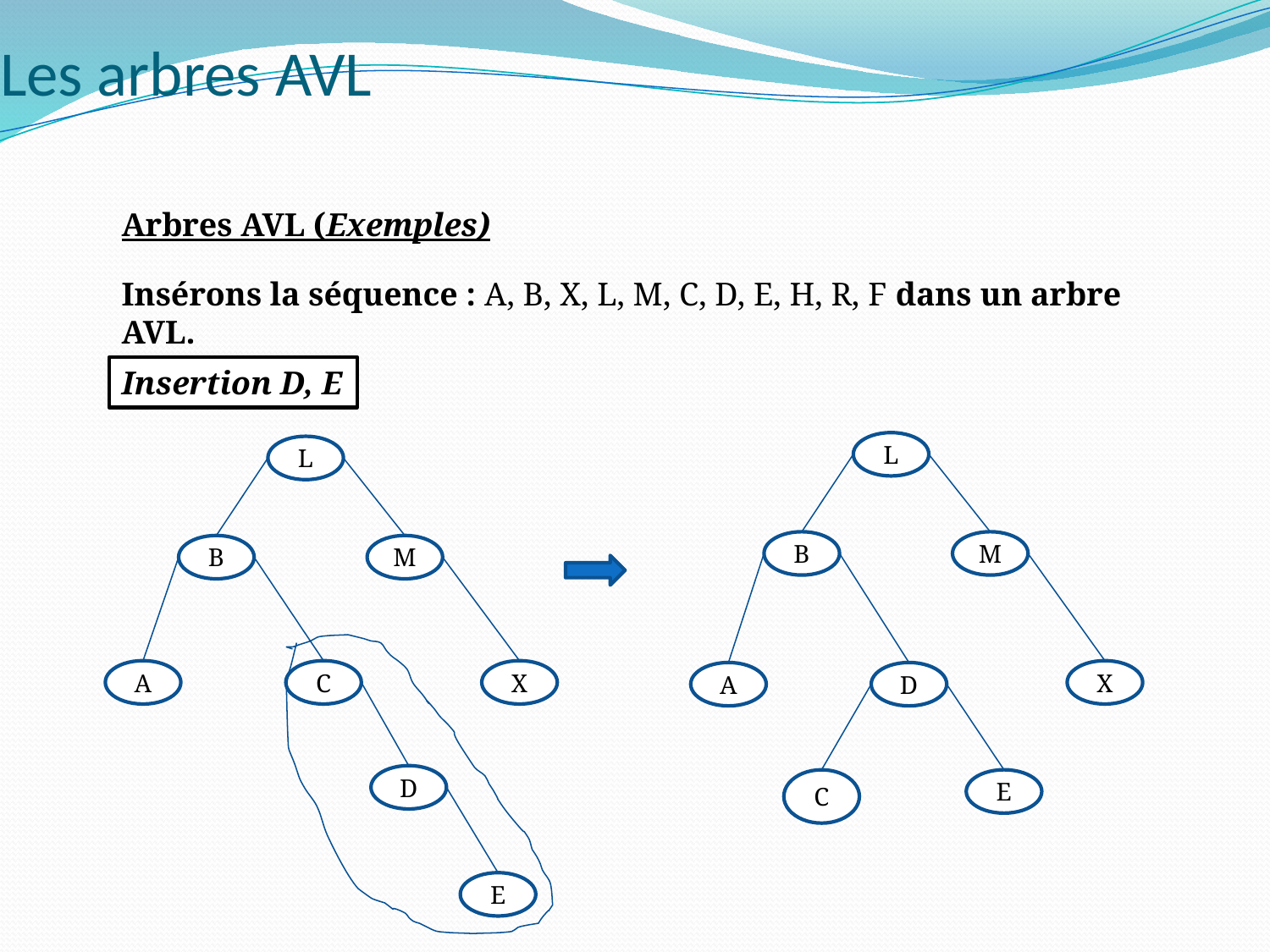

# Les arbres AVL

Arbres AVL (Exemples)
Insérons la séquence : A, B, X, L, M, C, D, E, H, R, F dans un arbre AVL.
Insertion D, E
L
B
M
X
A
D
C
E
L
B
M

A
C
X
D
E